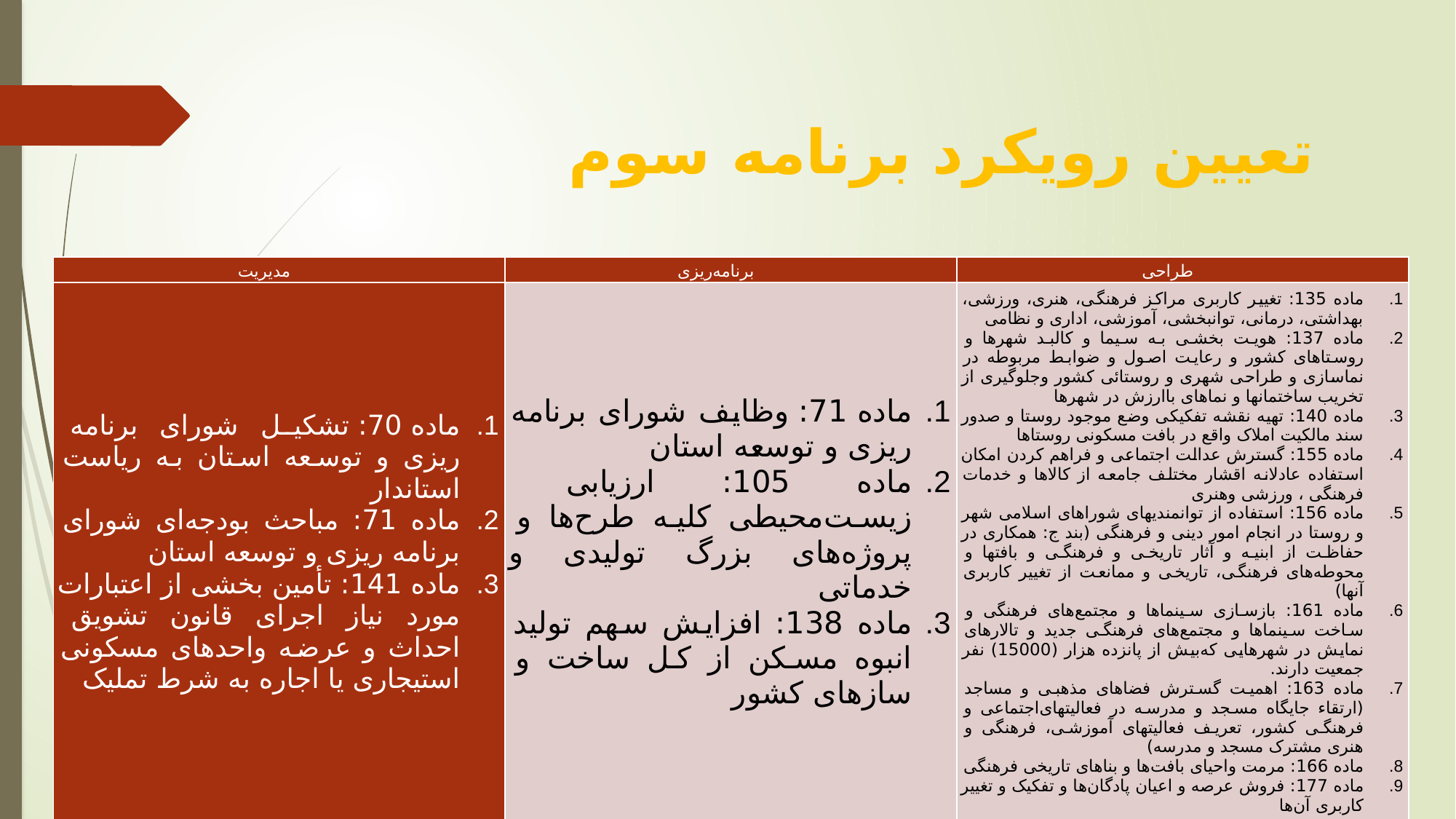

تعیین رویکرد برنامه سوم
| مدیریت | برنامه‌ریزی | طراحی |
| --- | --- | --- |
| ماده 70: تشکیل شورای برنامه ریزی و توسعه استان به ریاست استاندار ماده 71: مباحث بودجه‌ای شورای برنامه ریزی و توسعه استان ماده 141: تأمین بخشی از اعتبارات مورد نیاز اجرای قانون تشویق احداث و عرضه واحدهای مسکونی استیجاری یا اجاره به شرط تملیک | ماده 71: وظایف شورای برنامه ریزی و توسعه استان ماده 105: ارزیابی زیست‌محیطی کلیه طرح‌ها و پروژه‌های بزرگ تولیدی و خدماتی ماده 138: افزایش سهم تولید انبوه مسکن از کل ساخت و سازهای کشور | ماده 135: تغییر کاربری مراکز فرهنگی، هنری، ورزشی، بهداشتی، درمانی، توانبخشی، آموزشی، اداری و‌ نظامی ماده 137: هویت بخشی به سیما و کالبد شهرها و روستاهای کشور و رعایت اصول و ضوابط مربوطه در نماسازی و طراحی شهری و روستائی کشور و‌جلوگیری از تخریب ساختمانها و نماهای باارزش در شهرها ماده 140: تهیه نقشه تفکیکی وضع موجود روستا و صدور سند مالکیت املاک واقع در بافت مسکونی روستاها ماده 155: گسترش عدالت اجتماعی و فراهم کردن امکان استفاده عادلانه اقشار مختلف جامعه از کالاها و خدمات فرهنگی ، ورزشی و‌هنری ماده 156: استفاده از توانمندیهای شوراهای اسلامی شهر و روستا در انجام امور دینی و فرهنگی (بند ج: همکاری در حفاظت از ابنیه و آثار تاریخی و فرهنگی و بافتها و محوطه‌های فرهنگی، تاریخی و ممانعت از تغییر کاربری آنها) ماده 161: بازسازی سینماها و مجتمع‌های فرهنگی و ساخت سینماها و مجتمع‌های فرهنگی جدید و تالارهای نمایش در شهرهایی که‌بیش از پانزده هزار (15000) نفر جمعیت دارند. ماده 163: اهمیت گسترش فضاهای مذهبی و مساجد (ارتقاء جایگاه مسجد و مدرسه در فعالیتهای‌اجتماعی و فرهنگی کشور، تعریف فعالیتهای آموزشی، فرهنگی و هنری مشترک مسجد و مدرسه) ماده 166: مرمت و‌احیای بافت‌ها و بناهای تاریخی فرهنگی ماده 177: فروش عرصه و اعیان پادگان‌ها و تفکیک و تغییر کاربری آن‌ها |
| رویکرد برنامه: طراحی (60 درصد) |  |  |